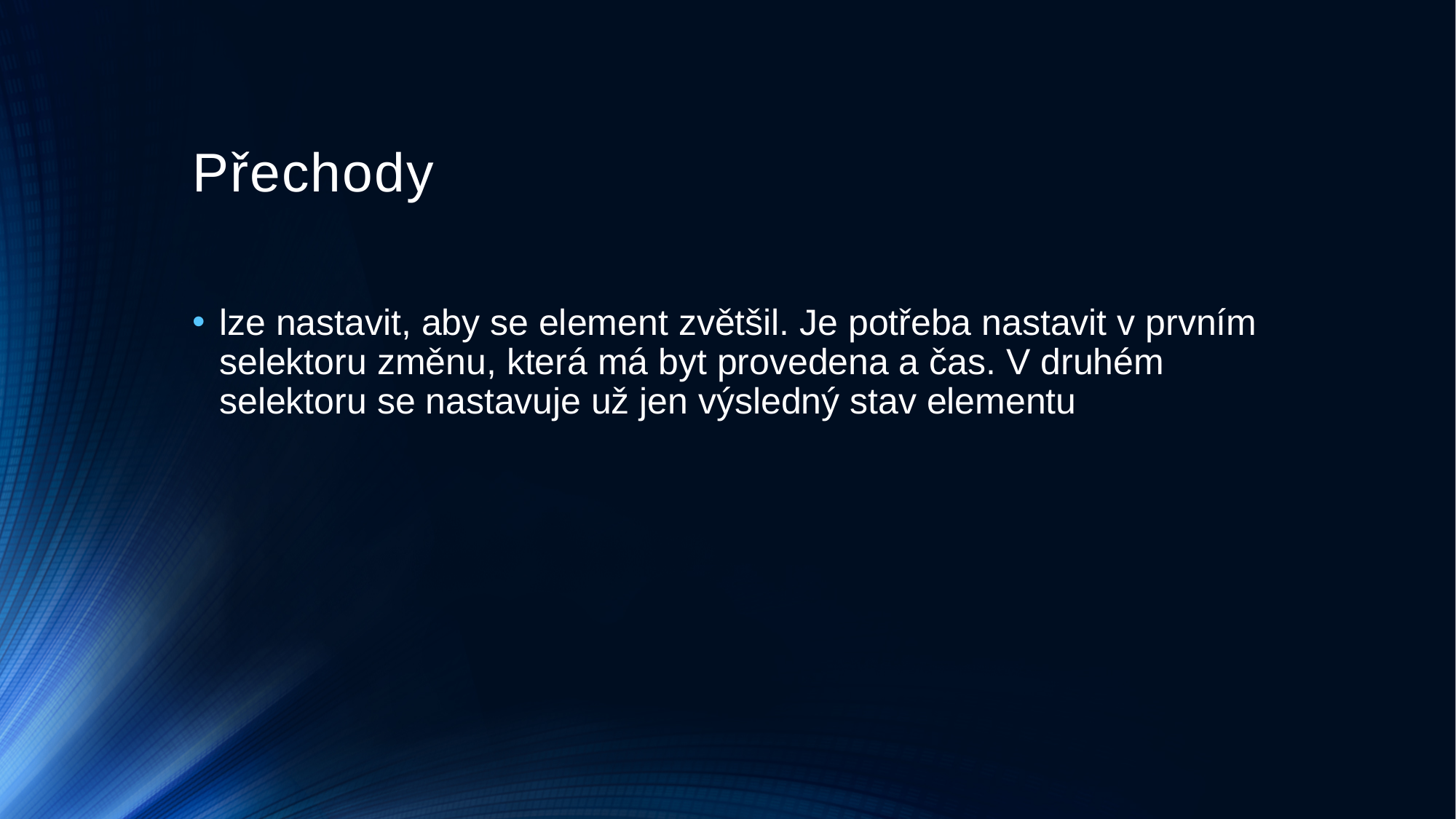

# Přechody

lze nastavit, aby se element zvětšil. Je potřeba nastavit v prvním selektoru změnu, která má byt provedena a čas. V druhém selektoru se nastavuje už jen výsledný stav elementu